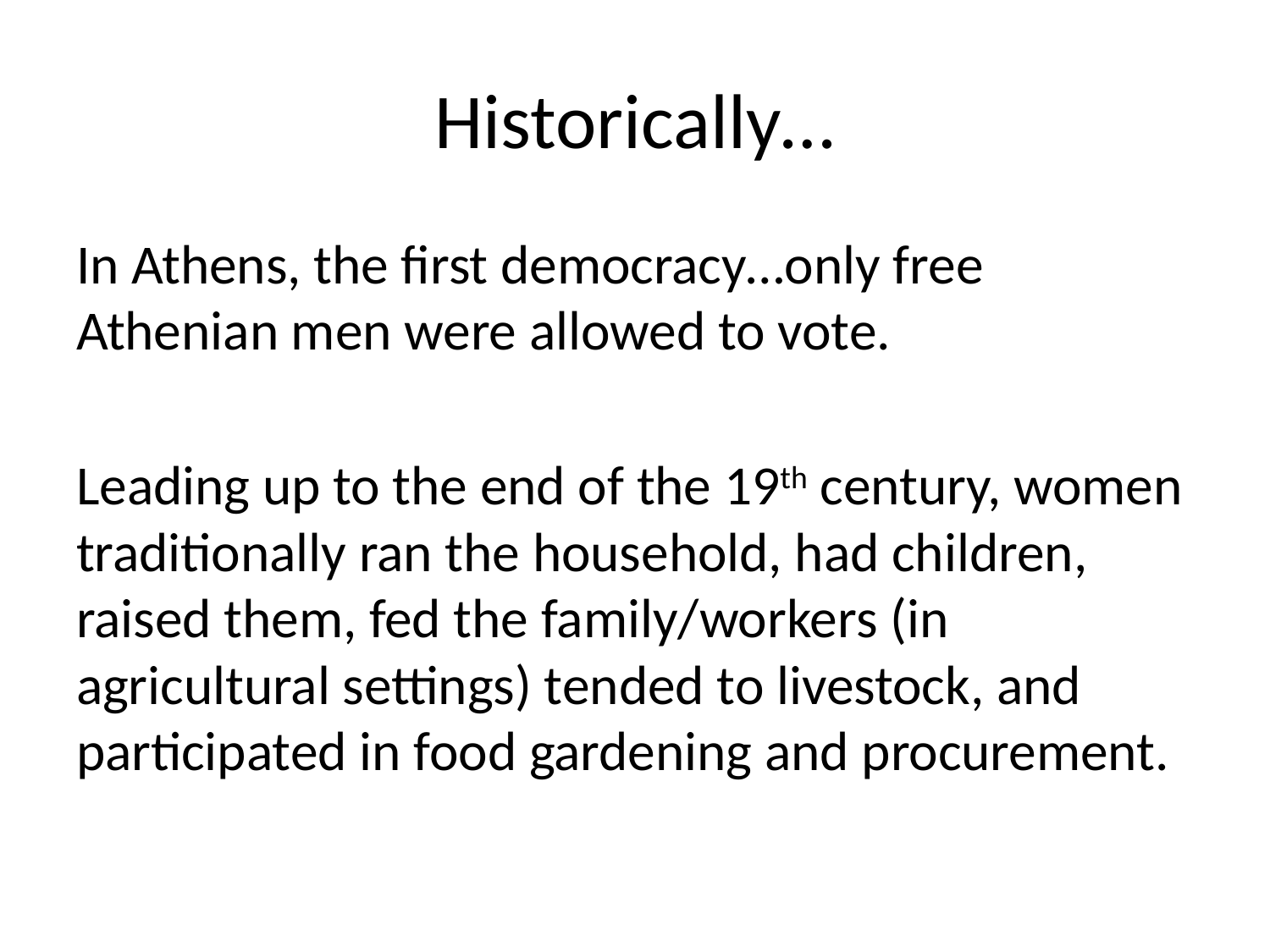

# Historically…
In Athens, the first democracy…only free Athenian men were allowed to vote.

Leading up to the end of the 19th century, women traditionally ran the household, had children, raised them, fed the family/workers (in agricultural settings) tended to livestock, and participated in food gardening and procurement.